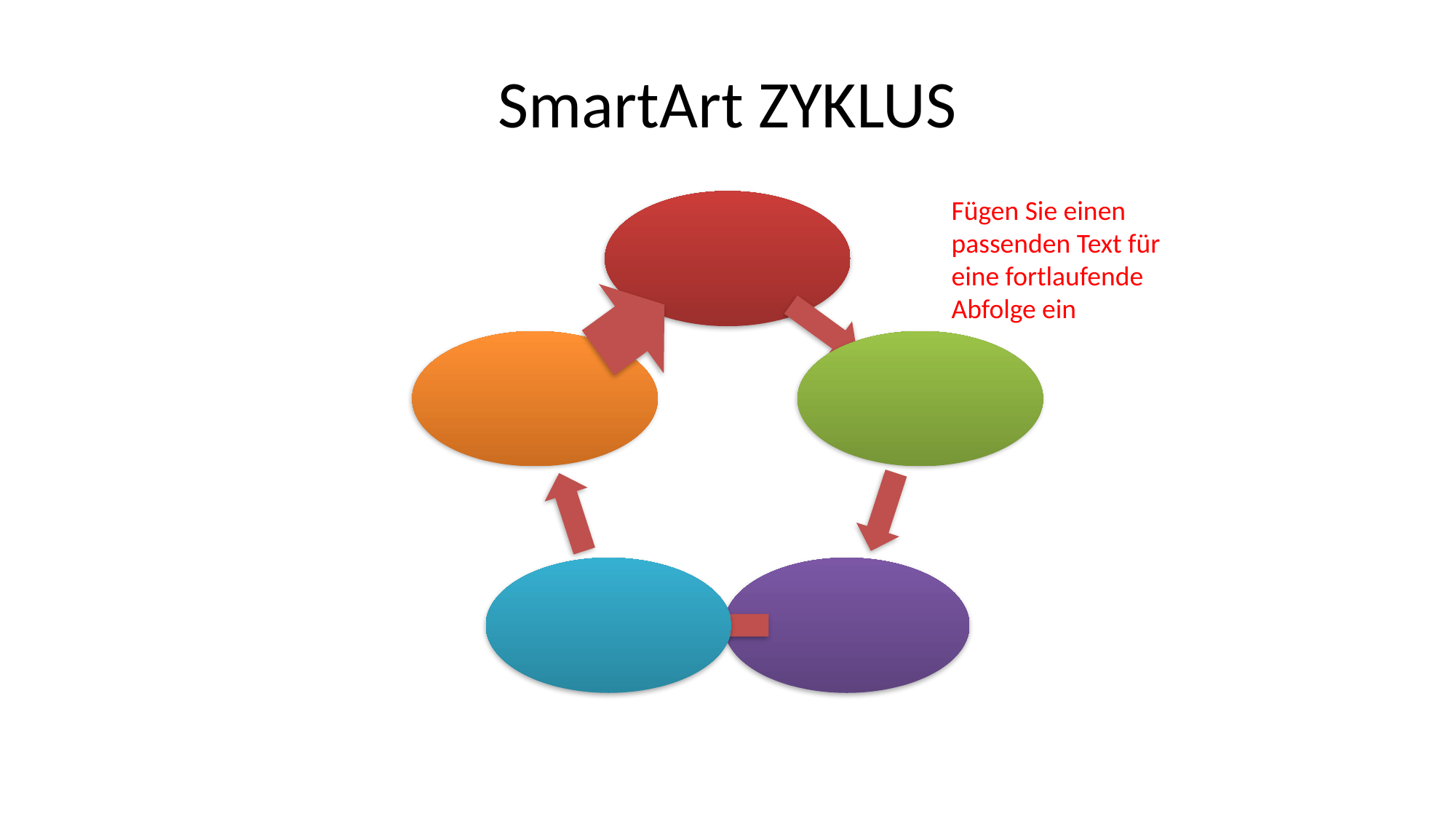

# SmartArt ZYKLUS
Fügen Sie einen passenden Text für eine fortlaufende Abfolge ein